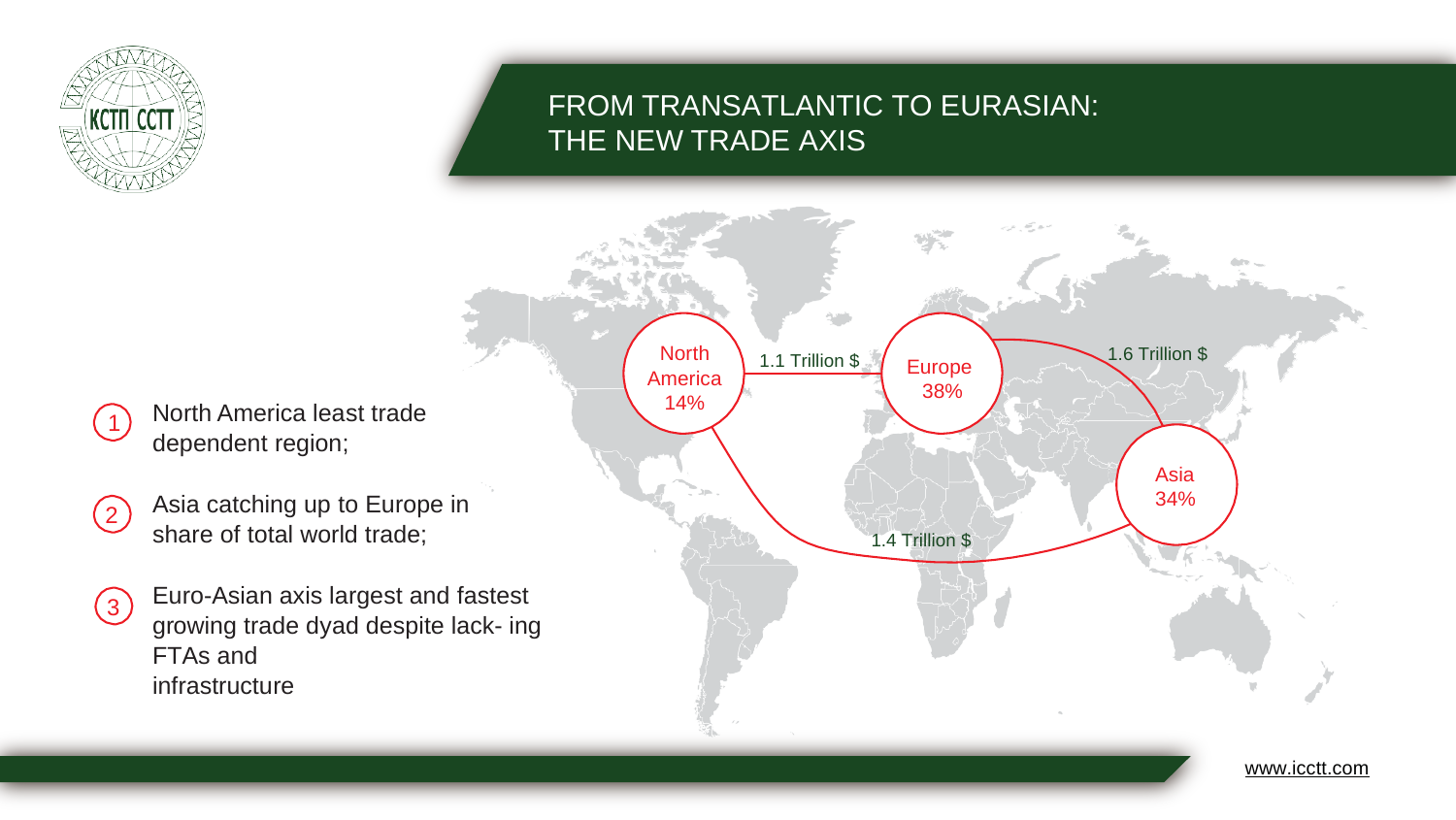

FROM TRANSATLANTIC TO EURASIAN: THE NEW TRADE AXIS

North America 14%
1.6 Trillion $
1.1 Trillion $
Europe

38%

North America least trade dependent region;

1

Asia 34%

Asia catching up to Europe in share of total world trade;

2

1.4 Trillion $

Euro-Asian axis largest and fastest growing trade dyad despite lack- ing FTAs and
infrastructure

3

www.icctt.com